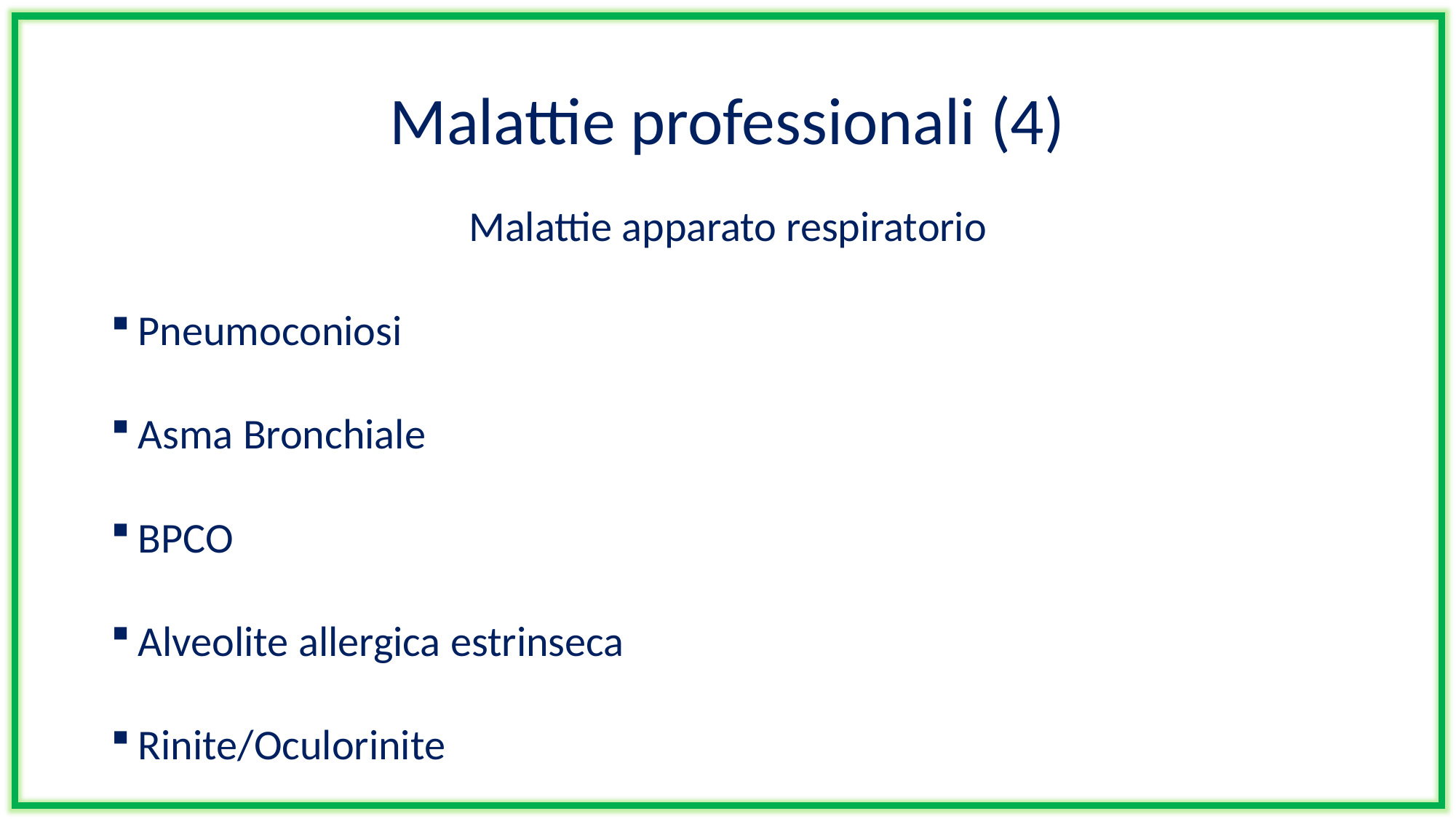

# Malattie professionali (4)
Malattie apparato respiratorio
Pneumoconiosi
Asma Bronchiale
BPCO
Alveolite allergica estrinseca
Rinite/Oculorinite